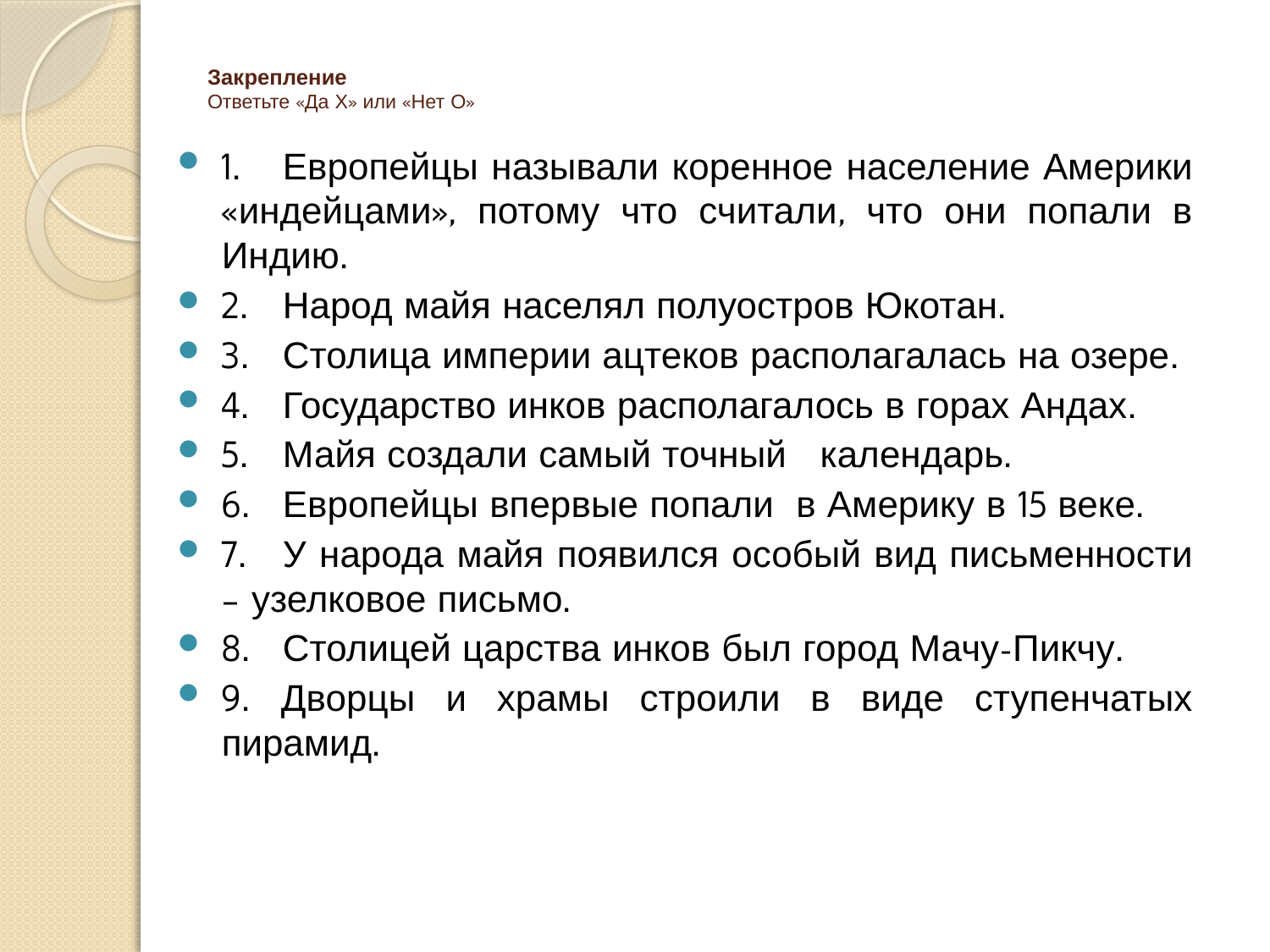

# Закрепление Ответьте «Да Х» или «Нет О»
1.	Европейцы называли коренное население Америки «индейцами», потому что считали, что они попали в Индию.
2.	Народ майя населял полуостров Юкотан.
3.	Столица империи ацтеков располагалась на озере.
4.	Государство инков располагалось в горах Андах.
5.	Майя создали самый точный   календарь.
6.	Европейцы впервые попали  в Америку в 15 веке.
7.	У народа майя появился особый вид письменности – узелковое письмо.
8.	Столицей царства инков был город Мачу-Пикчу.
9. Дворцы и храмы строили в виде ступенчатых пирамид.